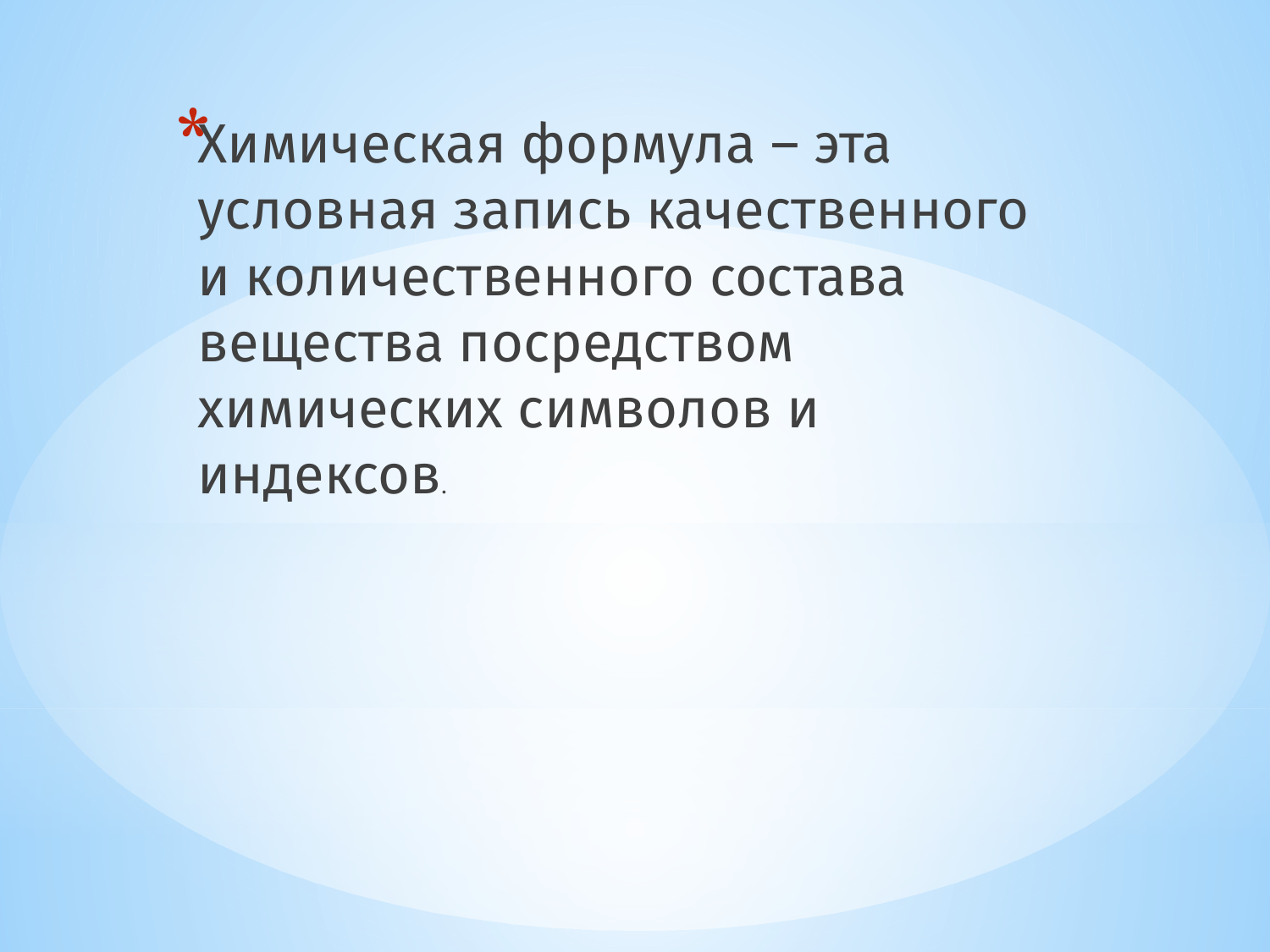

Химическая формула – эта условная запись качественного и количественного состава вещества посредством химических символов и индексов.
#